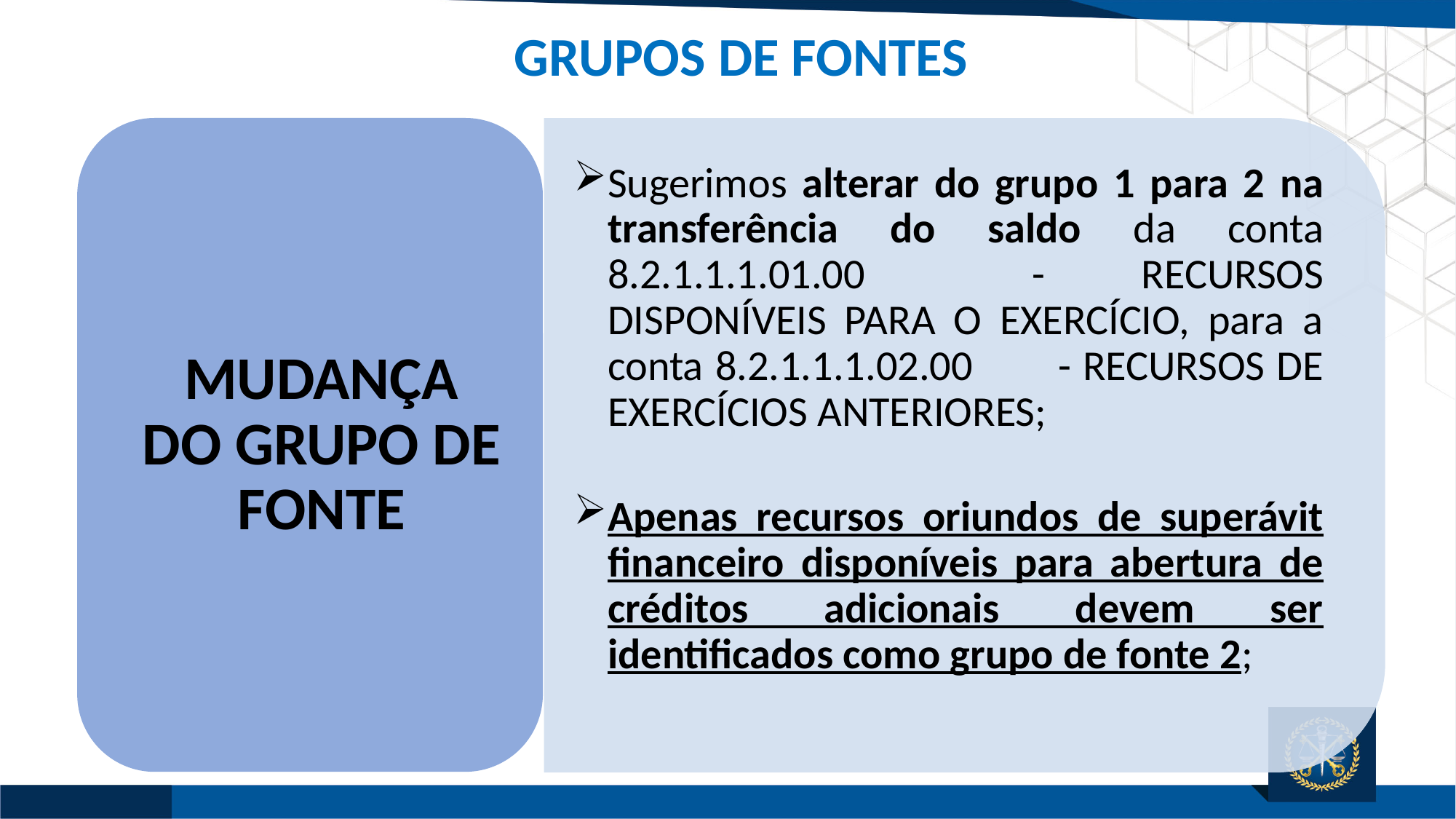

GRUPOS DE FONTES
Sugerimos alterar do grupo 1 para 2 na transferência do saldo da conta 8.2.1.1.1.01.00	 - RECURSOS DISPONÍVEIS PARA O EXERCÍCIO, para a conta 8.2.1.1.1.02.00	 - RECURSOS DE EXERCÍCIOS ANTERIORES;

Apenas recursos oriundos de superávit financeiro disponíveis para abertura de créditos adicionais devem ser identificados como grupo de fonte 2;

MUDANÇA DO GRUPO DE FONTE